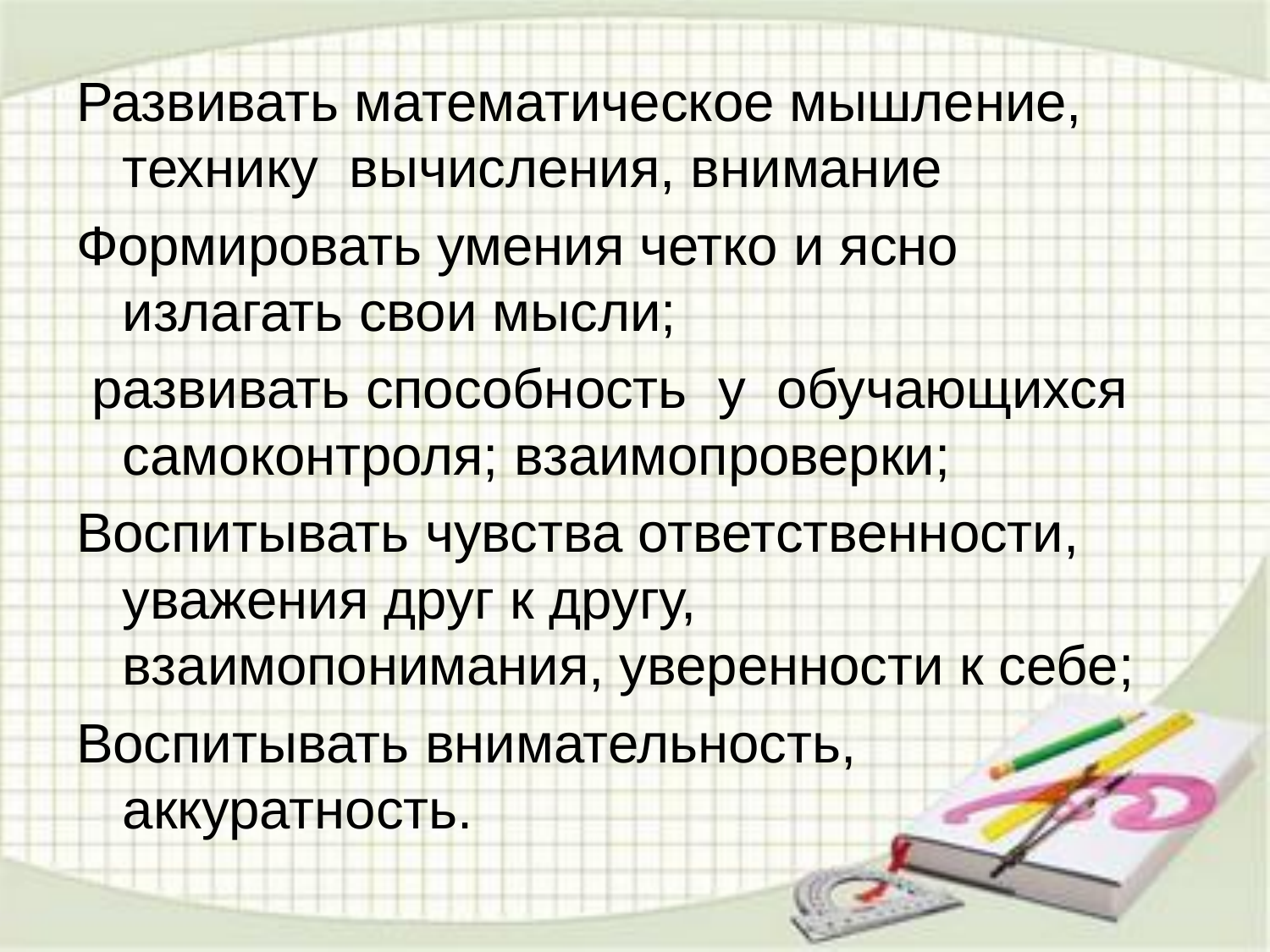

Развивать математическое мышление, технику  вычисления, внимание
Формировать умения четко и ясно излагать свои мысли;
 развивать способность  у  обучающихся  самоконтроля; взаимопроверки;
Воспитывать чувства ответственности, уважения друг к другу, взаимопонимания, уверенности к себе;
Воспитывать внимательность, аккуратность.